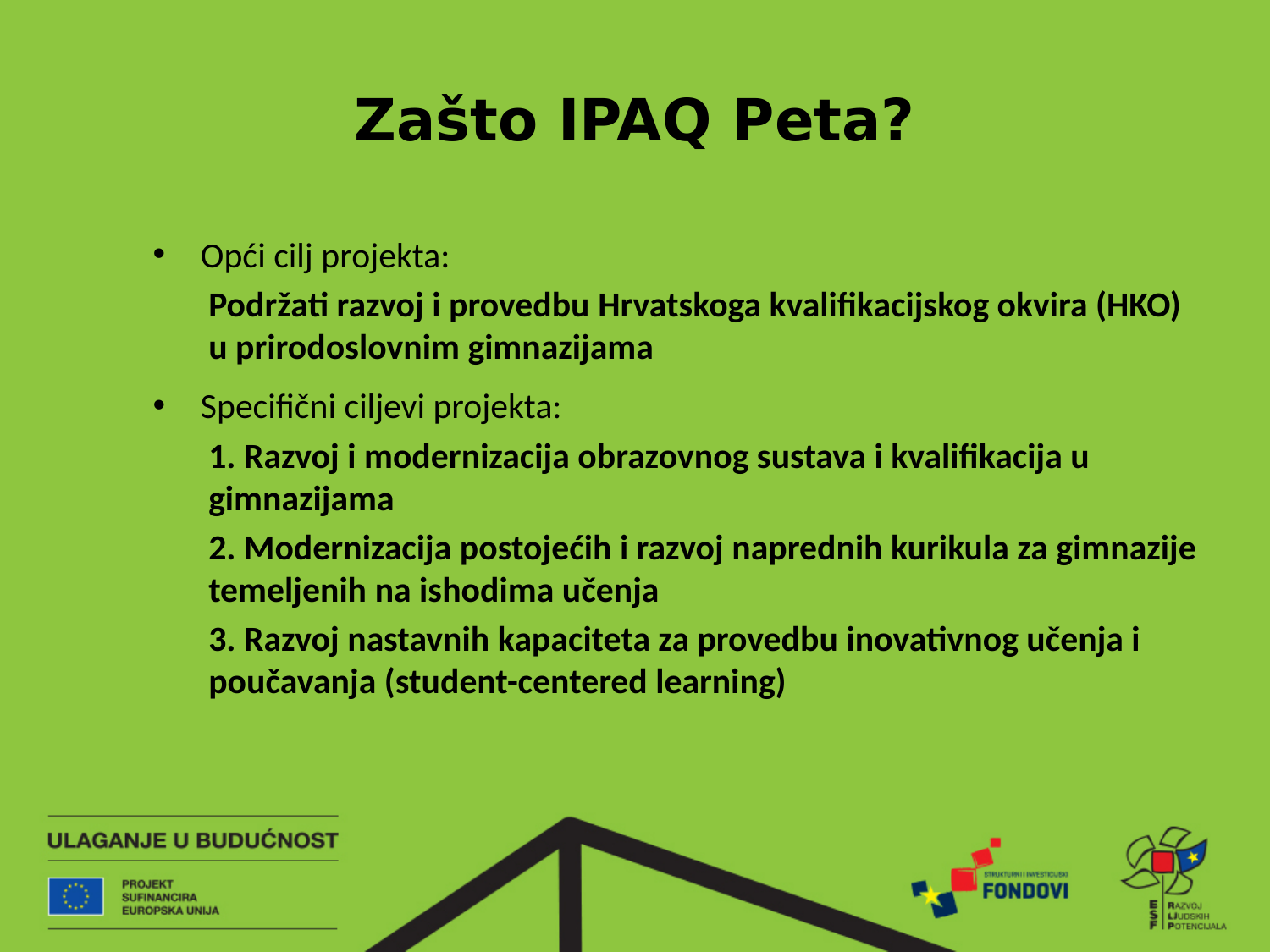

# Zašto IPAQ Peta?
Opći cilj projekta:
Podržati razvoj i provedbu Hrvatskoga kvalifikacijskog okvira (HKO) u prirodoslovnim gimnazijama

Specifični ciljevi projekta:
1. Razvoj i modernizacija obrazovnog sustava i kvalifikacija u gimnazijama
2. Modernizacija postojećih i razvoj naprednih kurikula za gimnazije temeljenih na ishodima učenja
3. Razvoj nastavnih kapaciteta za provedbu inovativnog učenja i poučavanja (student-centered learning)